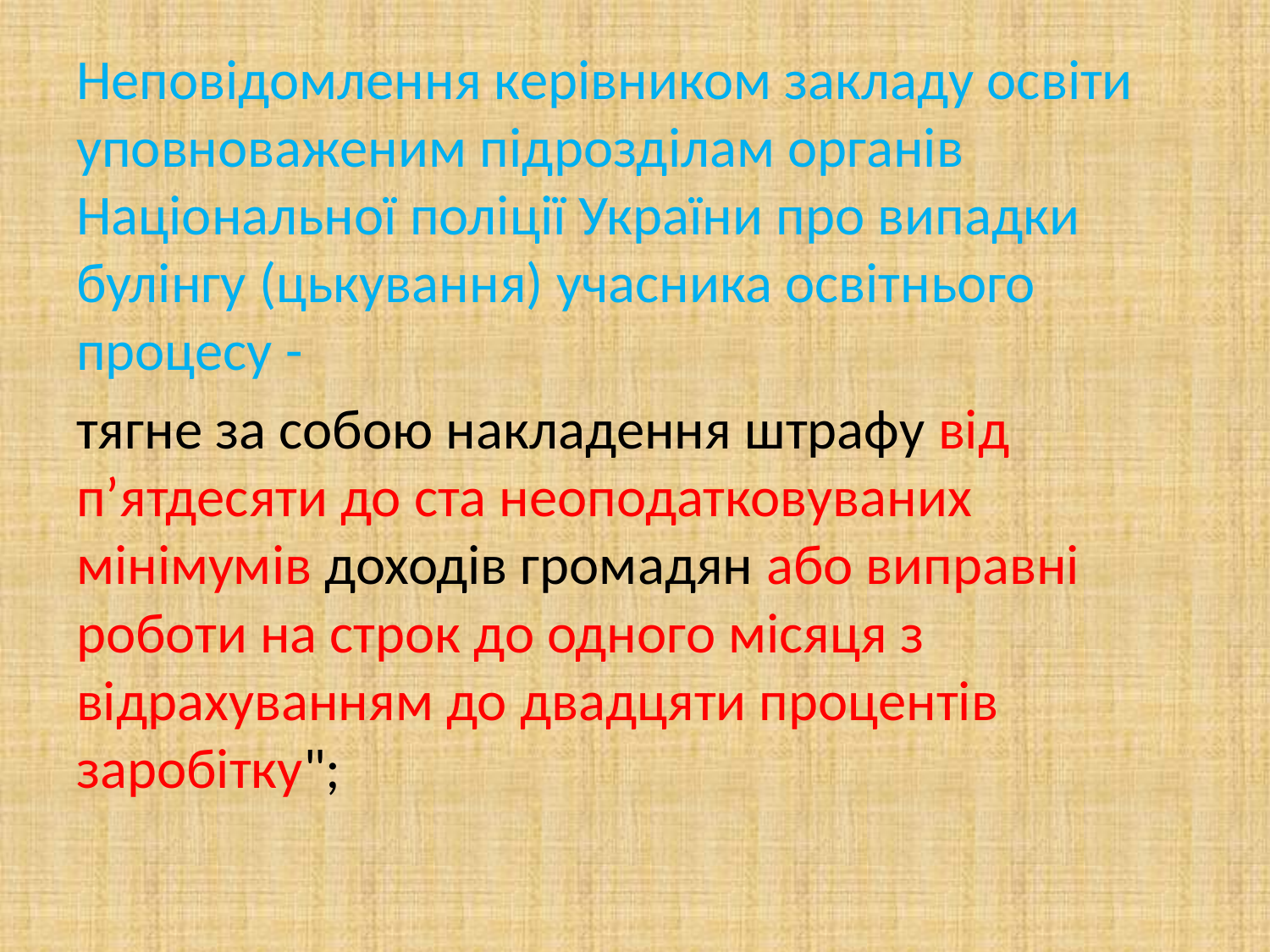

Неповідомлення керівником закладу освіти уповноваженим підрозділам органів Національної поліції України про випадки булінгу (цькування) учасника освітнього процесу -
тягне за собою накладення штрафу від п’ятдесяти до ста неоподатковуваних мінімумів доходів громадян або виправні роботи на строк до одного місяця з відрахуванням до двадцяти процентів заробітку";